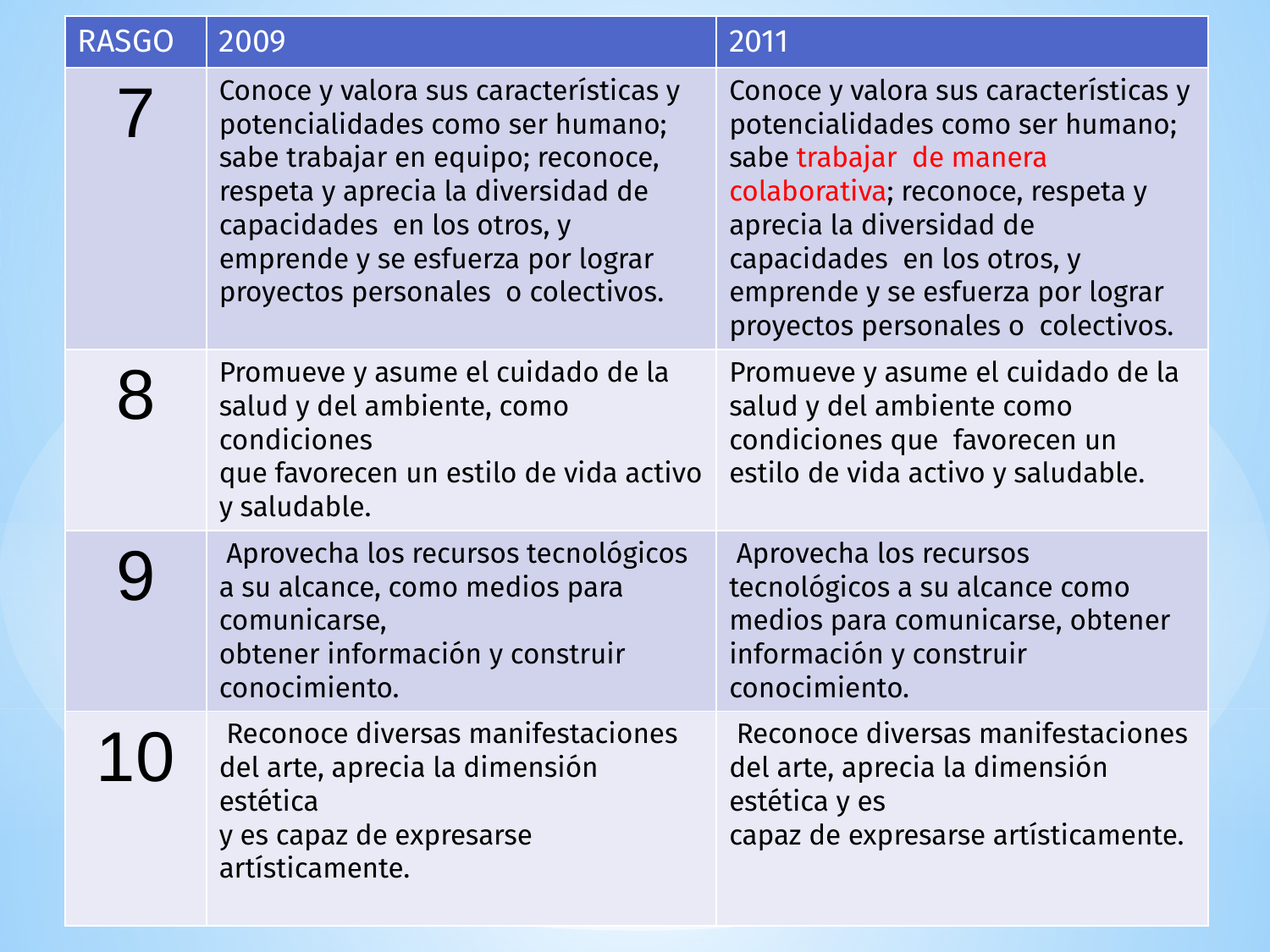

| RASGO | 2009 | 2011 |
| --- | --- | --- |
| 7 | Conoce y valora sus características y potencialidades como ser humano; sabe trabajar en equipo; reconoce, respeta y aprecia la diversidad de capacidades en los otros, y emprende y se esfuerza por lograr proyectos personales o colectivos. | Conoce y valora sus características y potencialidades como ser humano; sabe trabajar de manera colaborativa; reconoce, respeta y aprecia la diversidad de capacidades en los otros, y emprende y se esfuerza por lograr proyectos personales o colectivos. |
| 8 | Promueve y asume el cuidado de la salud y del ambiente, como condiciones que favorecen un estilo de vida activo y saludable. | Promueve y asume el cuidado de la salud y del ambiente como condiciones que favorecen un estilo de vida activo y saludable. |
| 9 | Aprovecha los recursos tecnológicos a su alcance, como medios para comunicarse, obtener información y construir conocimiento. | Aprovecha los recursos tecnológicos a su alcance como medios para comunicarse, obtener información y construir conocimiento. |
| 10 | Reconoce diversas manifestaciones del arte, aprecia la dimensión estética y es capaz de expresarse artísticamente. | Reconoce diversas manifestaciones del arte, aprecia la dimensión estética y es capaz de expresarse artísticamente. |